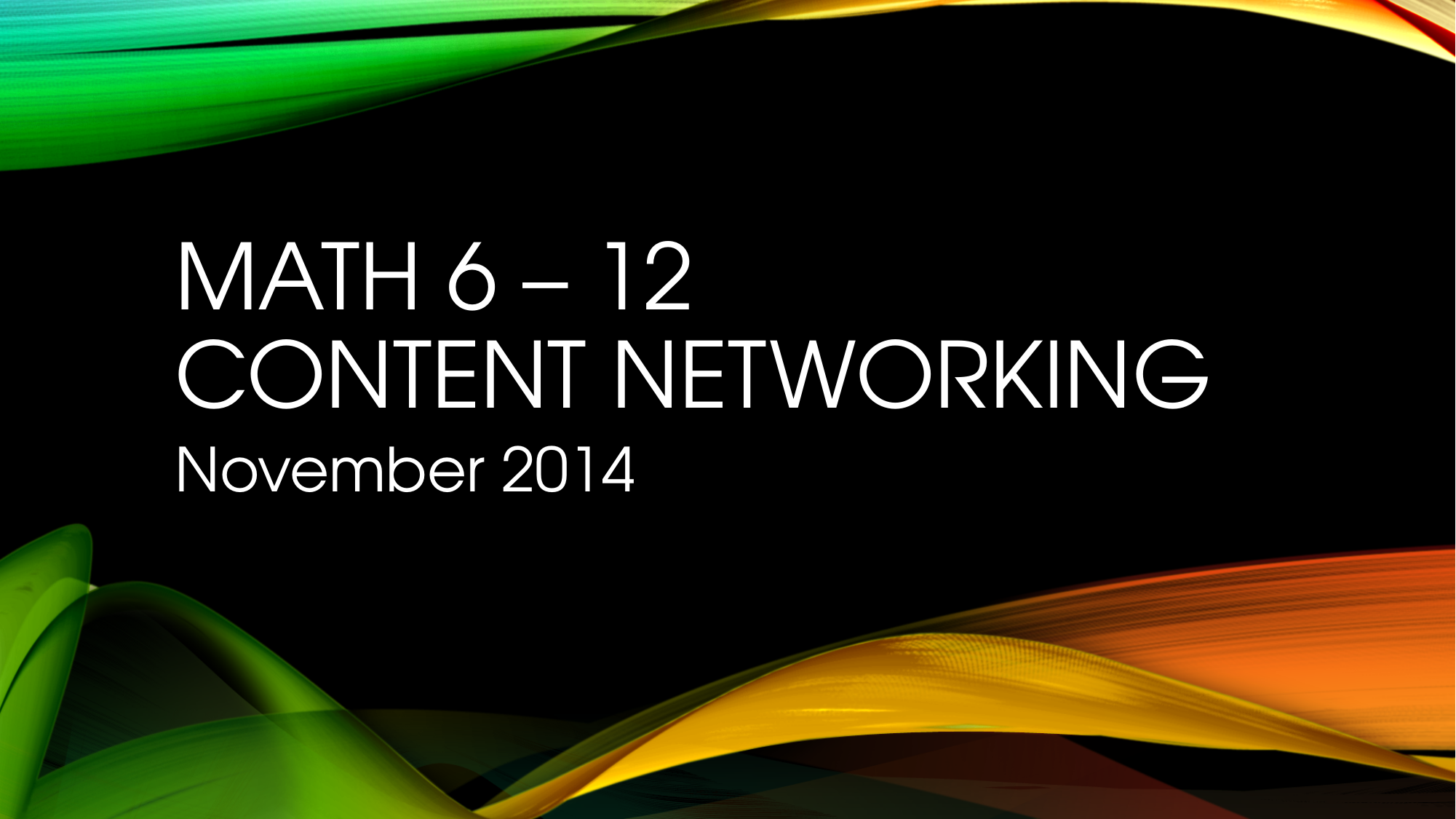

# Math 6 – 12 Content networking
November 2014